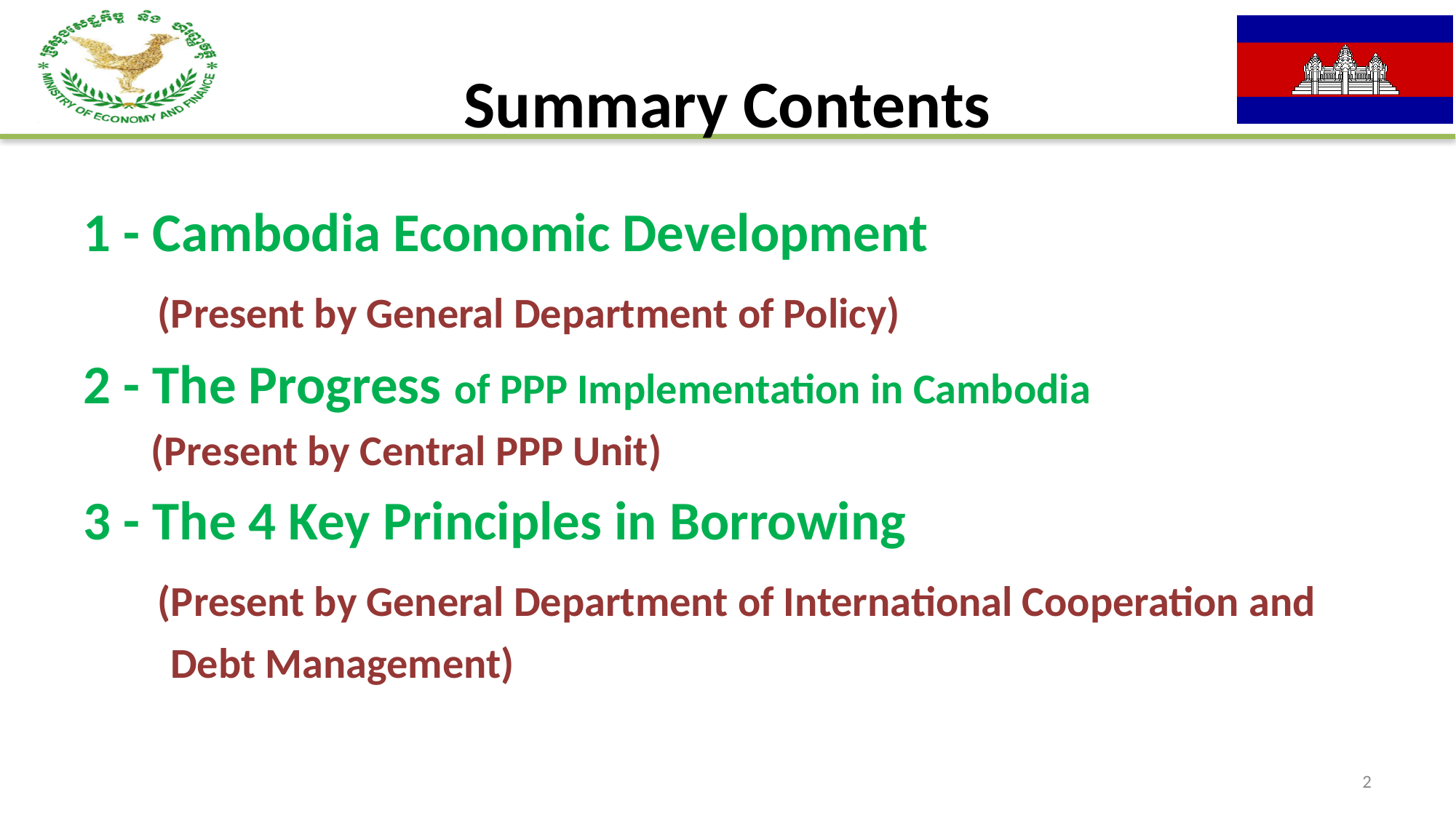

# Summary Contents
1 - Cambodia Economic Development
      (Present by General Department of Policy)
2 - The Progress of PPP ​​​​​​​​​​​​​​​​​​​​​​​​​​​​​​​​​​​​​​Implementation in Cambodia
       (Present by Central PPP Unit)
3 - The 4 Key Principles in Borrowing
      (Present by General Department of International Cooperation and
         Debt Management)
2